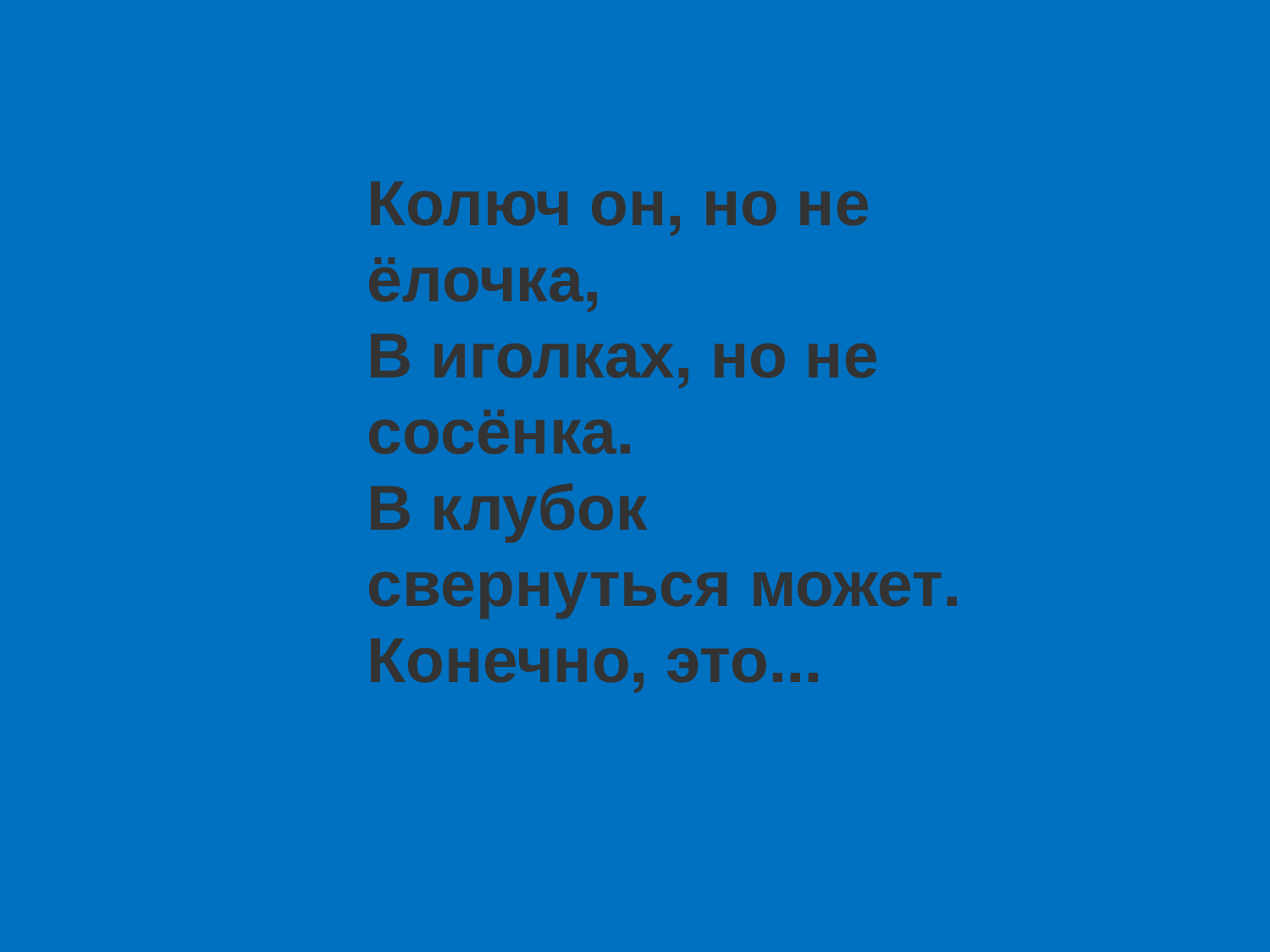

Колюч он, но не ёлочка,
В иголках, но не сосёнка.
В клубок свернуться может.
Конечно, это...